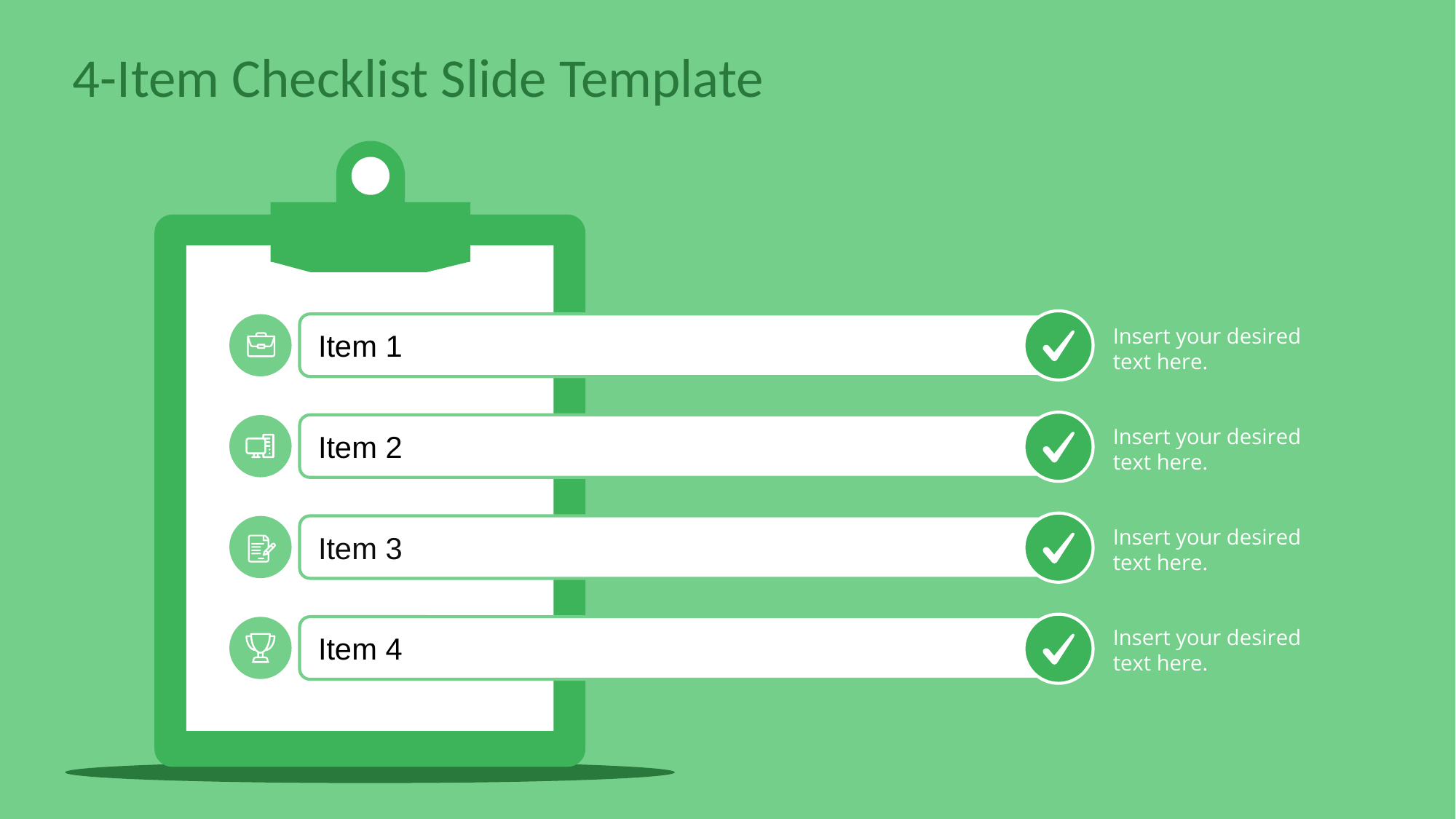

# 4-Item Checklist Slide Template

Insert your desired text here.

Item 1

Insert your desired text here.

Item 2

Insert your desired text here.

Item 3

Insert your desired text here.

Item 4